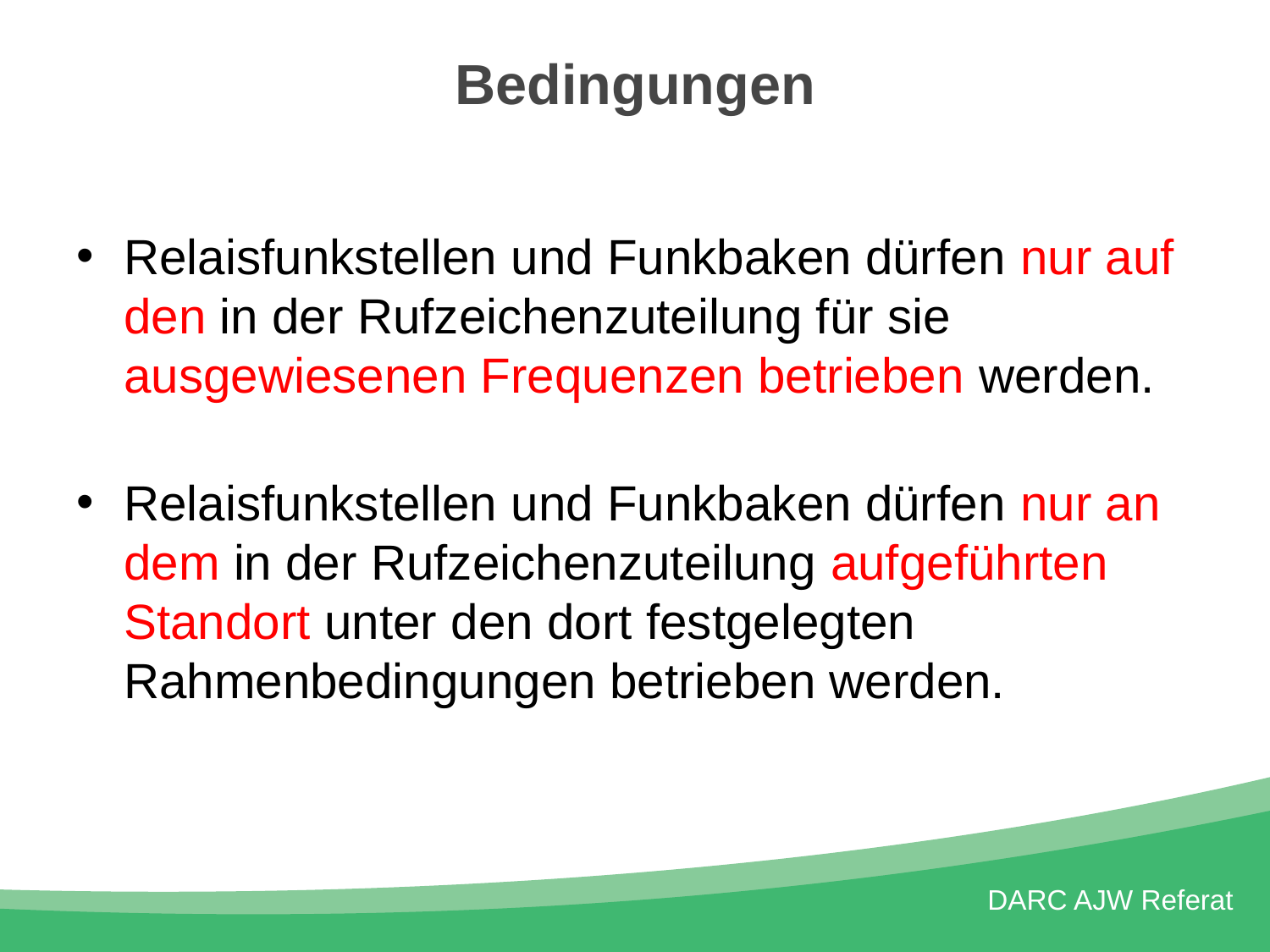

# Bedingungen

Relaisfunkstellen und Funkbaken dürfen nur auf den in der Rufzeichenzuteilung für sie ausgewiesenen Frequenzen betrieben werden.
Relaisfunkstellen und Funkbaken dürfen nur an dem in der Rufzeichenzuteilung aufgeführten Standort unter den dort festgelegten Rahmenbedingungen betrieben werden.